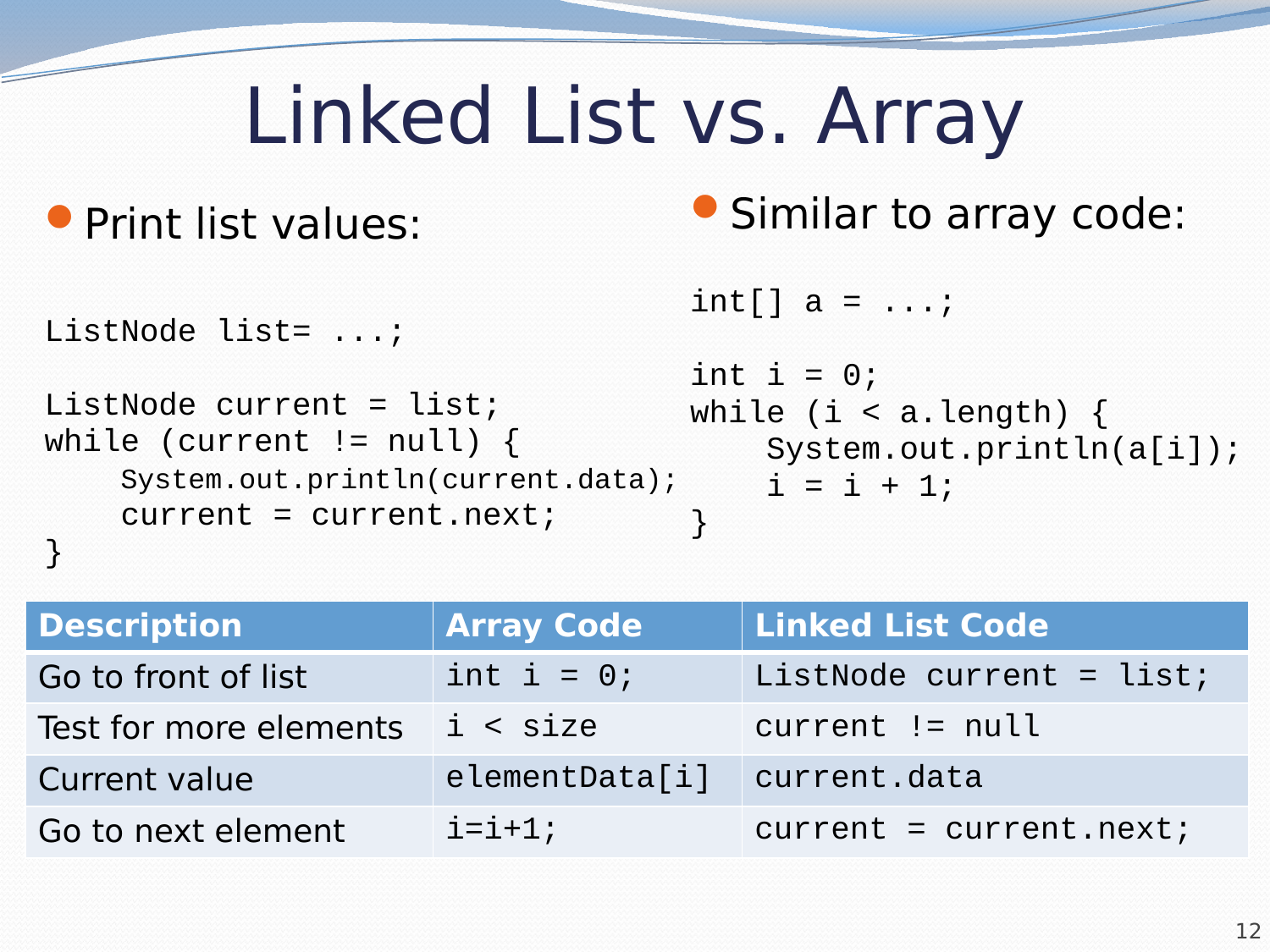

# Linked List vs. Array
Similar to array code:

int[] a = ...;

int i = 0;
while (i < a.length) {
    System.out.println(a[i]);
    i = i + 1;
}
Print list values:

ListNode list= ...;

ListNode current = list;
while (current != null) {
    System.out.println(current.data);
    current = current.next;
}
| Description | Array Code | Linked List Code |
| --- | --- | --- |
| Go to front of list | int i = 0; | ListNode current = list; |
| Test for more elements | i < size | current != null |
| Current value | elementData[i] | current.data |
| Go to next element | i=i+1; | current = current.next; |